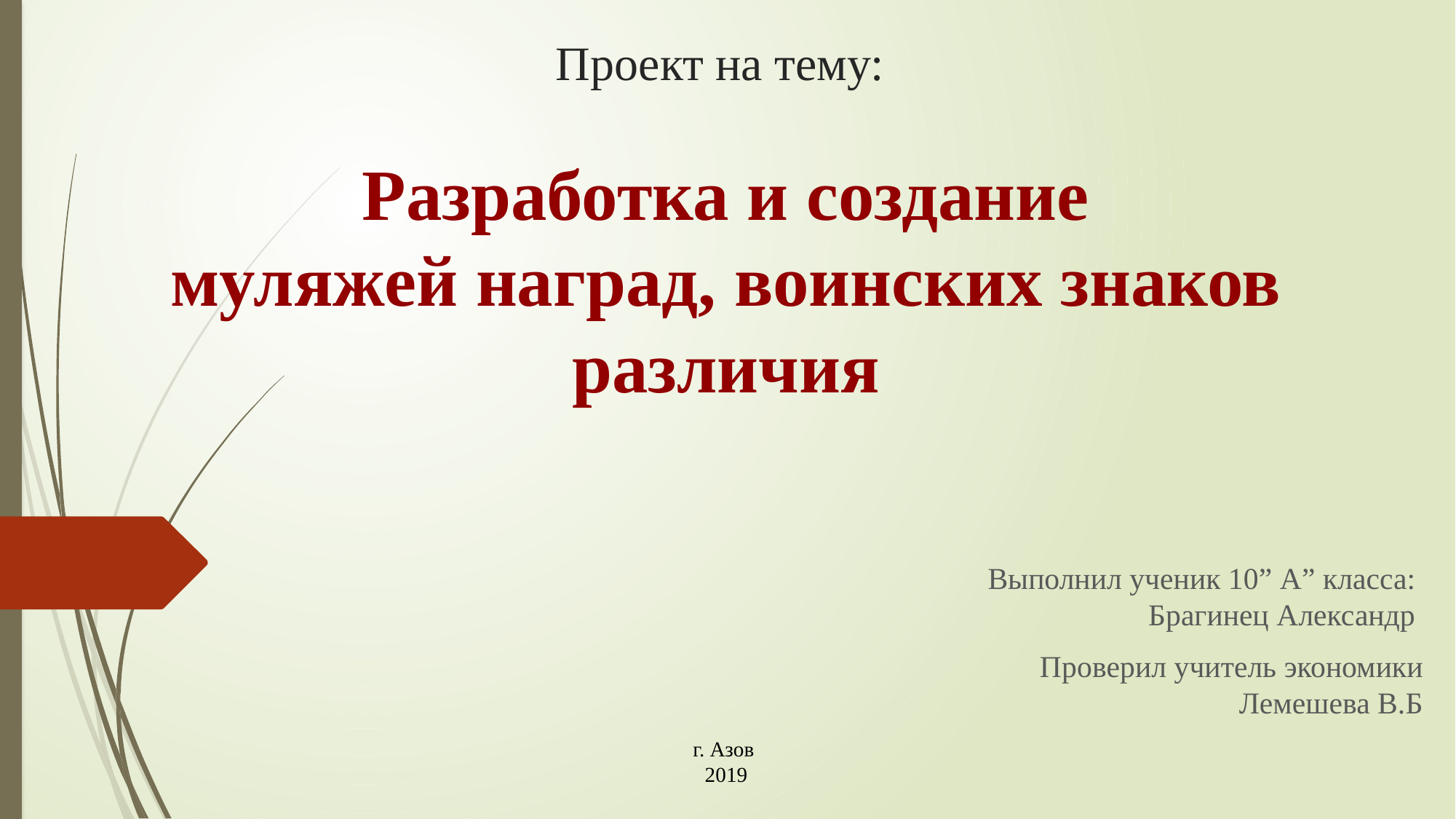

# Проект на тему: Разработка и создание муляжей наград, воинских знаков различия
Выполнил ученик 10” А” класса:
Брагинец Александр
Проверил учитель экономики
Лемешева В.Б

г. Азов
2019